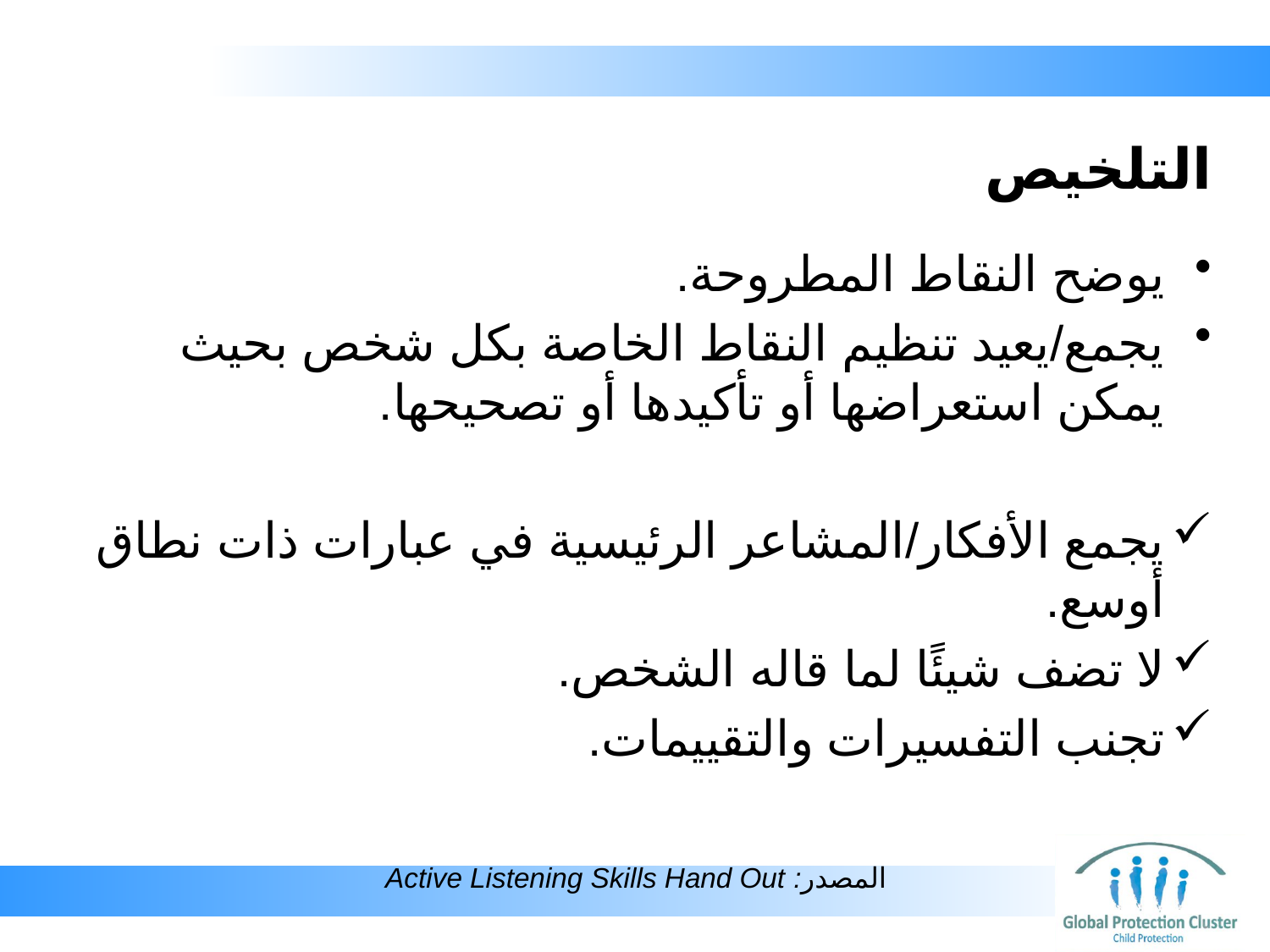

# التلخيص
يوضح النقاط المطروحة.
يجمع/يعيد تنظيم النقاط الخاصة بكل شخص بحيث يمكن استعراضها أو تأكيدها أو تصحيحها.

يجمع الأفكار/المشاعر الرئيسية في عبارات ذات نطاق أوسع.
لا تضف شيئًا لما قاله الشخص.
تجنب التفسيرات والتقييمات.

المصدر: Active Listening Skills Hand Out